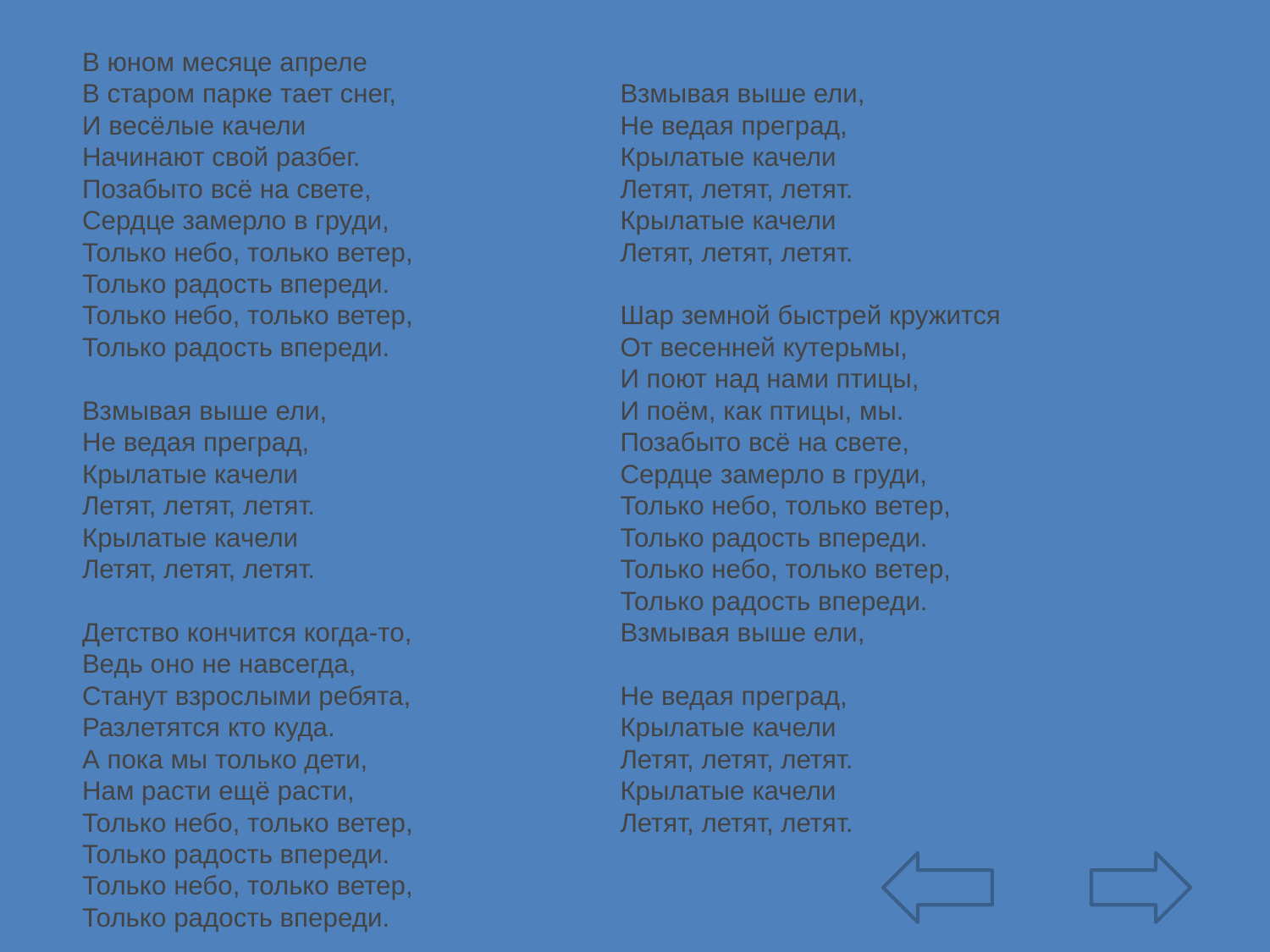

В юном месяце апреле
В старом парке тает снег,
И весёлые качели
Начинают свой разбег.
Позабыто всё на свете,
Сердце замерло в груди,
Только небо, только ветер,
Только радость впереди.
Только небо, только ветер,
Только радость впереди.

Взмывая выше ели,
Не ведая преград,
Крылатые качели
Летят, летят, летят.
Крылатые качели
Летят, летят, летят.

Детство кончится когда-то,
Ведь оно не навсегда,
Станут взрослыми ребята,
Разлетятся кто куда.
А пока мы только дети,
Нам расти ещё расти,
Только небо, только ветер,
Только радость впереди.
Только небо, только ветер,
Только радость впереди.

Взмывая выше ели,
Не ведая преград,
Крылатые качели
Летят, летят, летят.
Крылатые качели
Летят, летят, летят.

Шар земной быстрей кружится
От весенней кутерьмы,
И поют над нами птицы,
И поём, как птицы, мы.
Позабыто всё на свете,
Сердце замерло в груди,
Только небо, только ветер,
Только радость впереди.
Только небо, только ветер,
Только радость впереди.
Взмывая выше ели,
Не ведая преград,
Крылатые качели
Летят, летят, летят.
Крылатые качели
Летят, летят, летят.